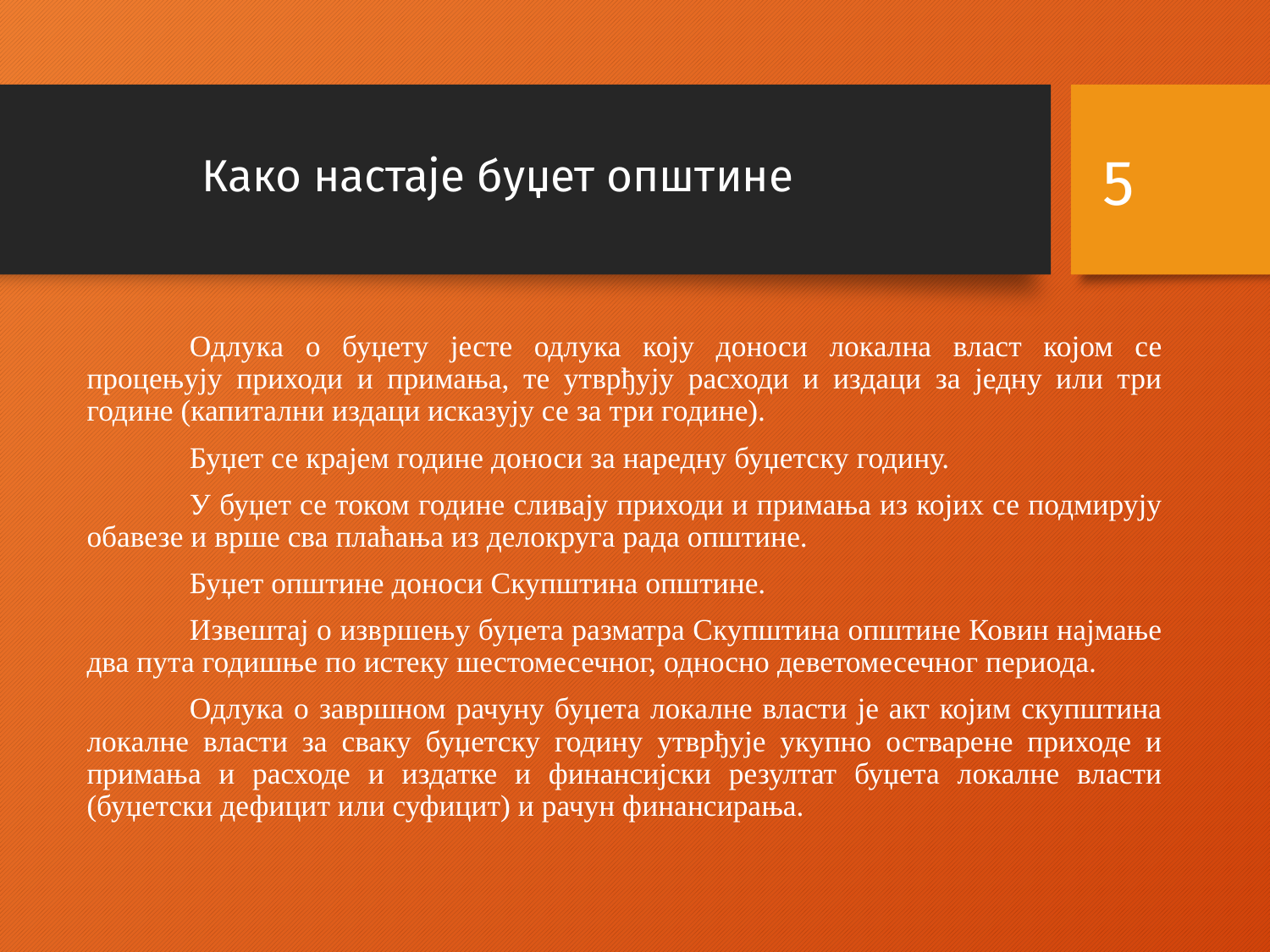

# Како настаје буџет општине
5
	Одлука о буџету јесте одлука коју доноси локална власт којом се процењују приходи и примања, те утврђују расходи и издаци за једну или три године (капитални издаци исказују се за три године).
	Буџет се крајем године доноси за наредну буџетску годину.
	У буџет се током године сливају приходи и примања из којих се подмирују обавезе и врше сва плаћања из делокруга рада општине.
	Буџет општине доноси Скупштина општине.
	Извештај о извршењу буџета разматра Скупштина општине Ковин најмање два пута годишње по истеку шестомесечног, односно деветомесечног периода.
	Одлука о завршном рачуну буџета локалне власти је акт којим скупштина локалне власти за сваку буџетску годину утврђује укупно остварене приходе и примања и расходе и издатке и финансијски резултат буџета локалне власти (буџетски дефицит или суфицит) и рачун финансирања.